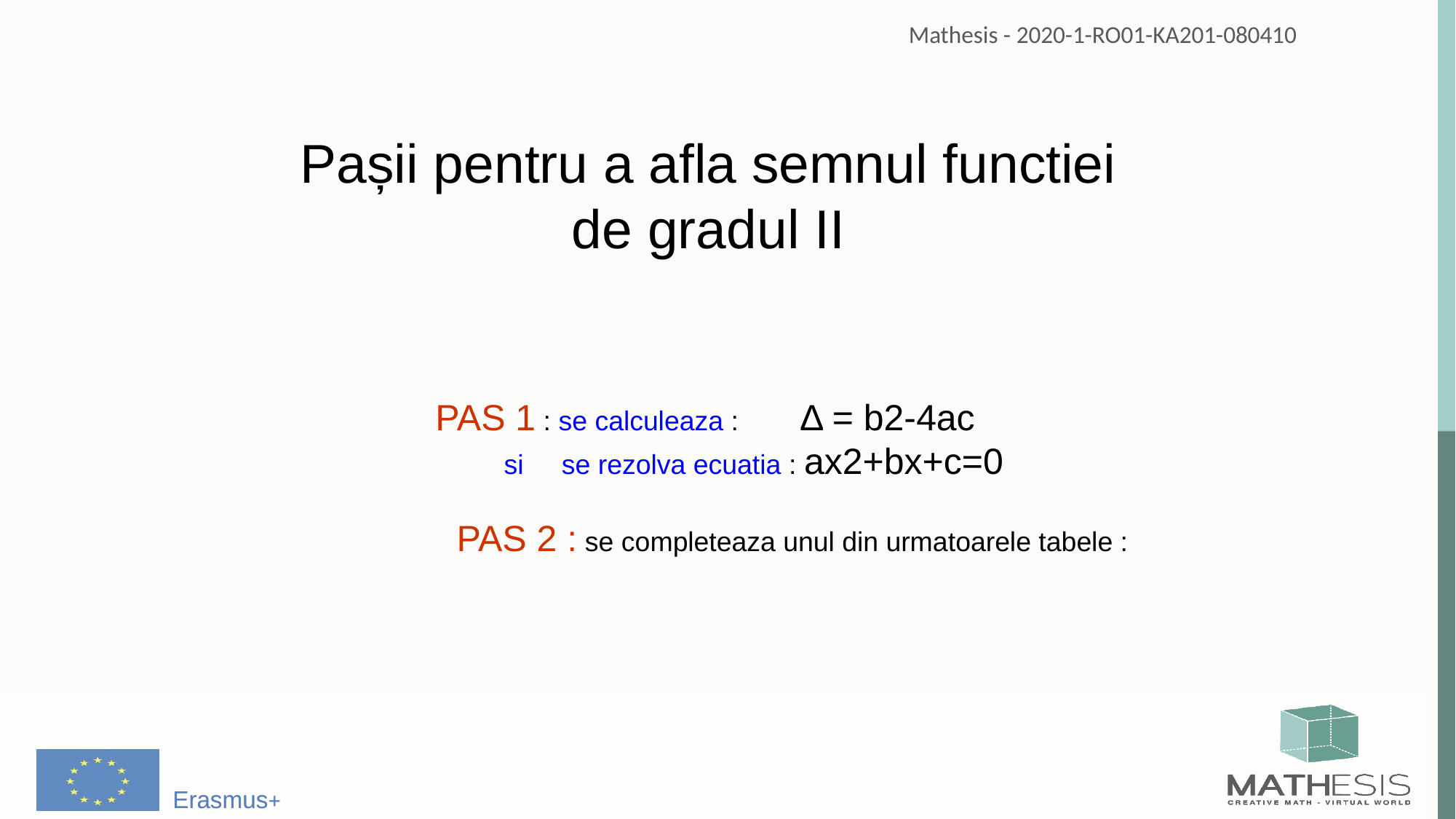

Pașii pentru a afla semnul functiei de gradul II
PAS 1 : se calculeaza :        Δ = b2-4ac
         si     se rezolva ecuatia : ax2+bx+c=0
PAS 2 : se completeaza unul din urmatoarele tabele :